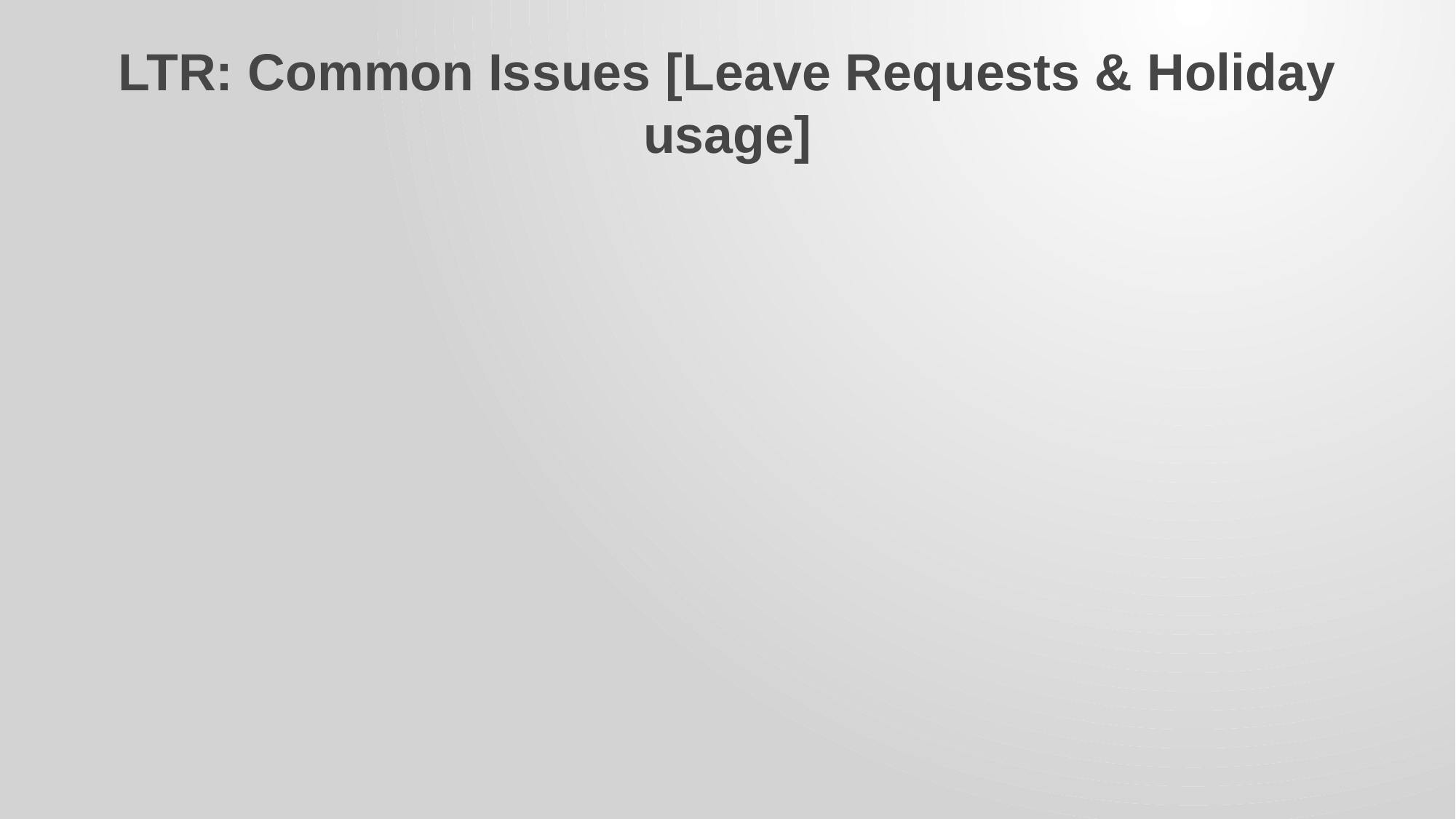

# LTR: Common Issues [Leave Requests & Holiday usage]